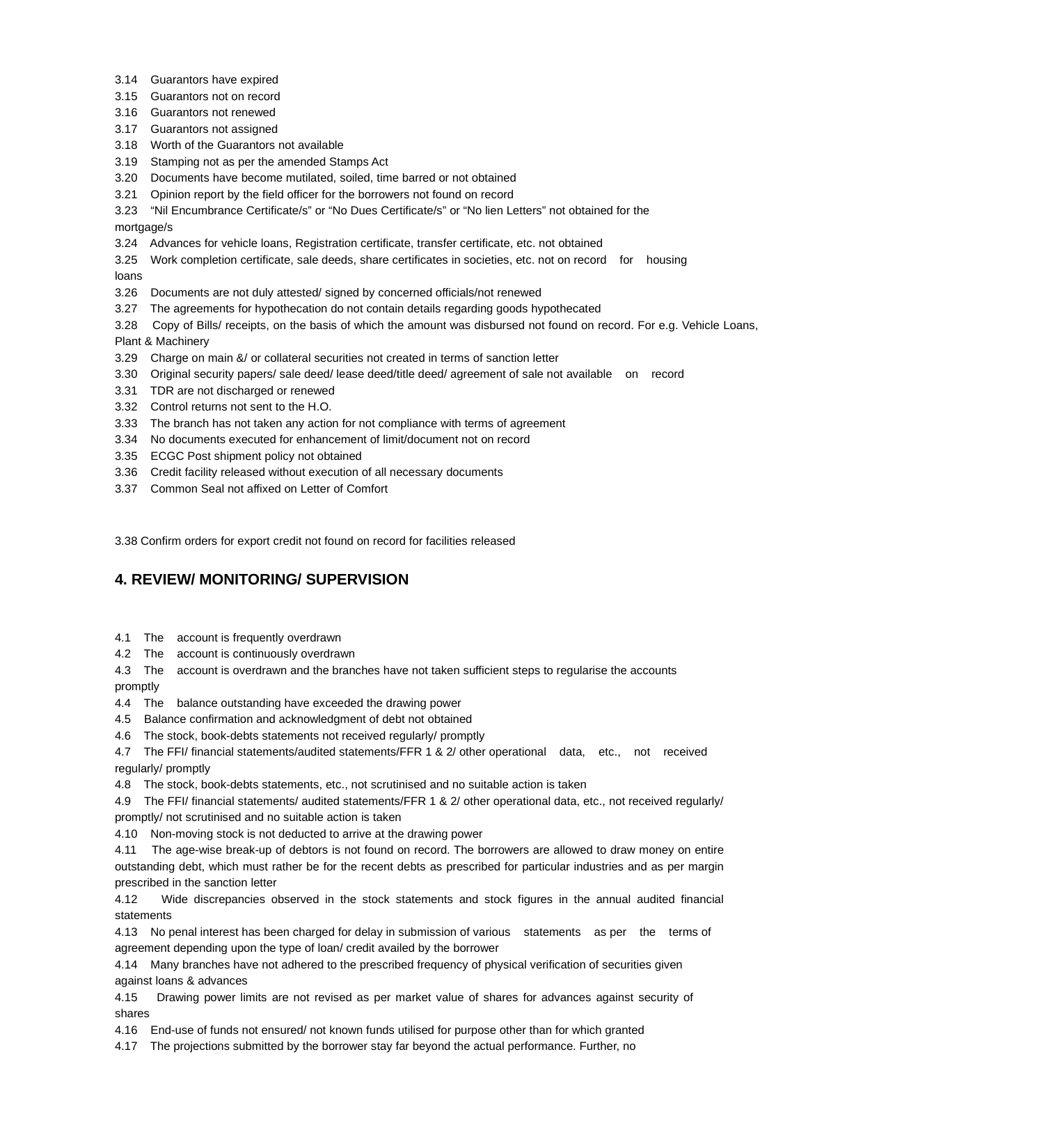

3.14    Guarantors have expired
3.15    Guarantors not on record
3.16    Guarantors not renewed
3.17    Guarantors not assigned
3.18    Worth of the Guarantors not available
3.19    Stamping not as per the amended Stamps Act
3.20    Documents have become mutilated, soiled, time barred or not obtained
3.21    Opinion report by the field officer for the borrowers not found on record
3.23    “Nil Encumbrance Certificate/s” or “No Dues Certificate/s” or “No lien Letters” not obtained for the mortgage/s
3.24    Advances for vehicle loans, Registration certificate, transfer certificate, etc. not obtained
3.25    Work completion certificate, sale deeds, share certificates in societies, etc. not on record    for    housing
loans
3.26    Documents are not duly attested/ signed by concerned officials/not renewed
3.27    The agreements for hypothecation do not contain details regarding goods hypothecated
3.28    Copy of Bills/ receipts, on the basis of which the amount was disbursed not found on record. For e.g. Vehicle Loans, Plant & Machinery
3.29    Charge on main &/ or collateral securities not created in terms of sanction letter
3.30    Original security papers/ sale deed/ lease deed/title deed/ agreement of sale not available    on    record
3.31    TDR are not discharged or renewed
3.32    Control returns not sent to the H.O.
3.33    The branch has not taken any action for not compliance with terms of agreement
3.34    No documents executed for enhancement of limit/document not on record
3.35    ECGC Post shipment policy not obtained
3.36    Credit facility released without execution of all necessary documents
3.37    Common Seal not affixed on Letter of Comfort
3.38 Confirm orders for export credit not found on record for facilities released
4. REVIEW/ MONITORING/ SUPERVISION
4.1    The    account is frequently overdrawn
4.2    The    account is continuously overdrawn
4.3    The    account is overdrawn and the branches have not taken sufficient steps to regularise the accounts
promptly
4.4    The    balance outstanding have exceeded the drawing power
4.5    Balance confirmation and acknowledgment of debt not obtained
4.6    The stock, book-debts statements not received regularly/ promptly
4.7    The FFI/ financial statements/audited statements/FFR 1 & 2/ other operational    data,    etc.,    not    received
regularly/ promptly
4.8    The stock, book-debts statements, etc., not scrutinised and no suitable action is taken
4.9    The FFI/ financial statements/ audited statements/FFR 1 & 2/ other operational data, etc., not received regularly/ promptly/ not scrutinised and no suitable action is taken
4.10    Non-moving stock is not deducted to arrive at the drawing power
4.11    The age-wise break-up of debtors is not found on record. The borrowers are allowed to draw money on entire outstanding debt, which must rather be for the recent debts as prescribed for particular industries and as per margin prescribed in the sanction letter
4.12    Wide discrepancies observed in the stock statements and stock figures in the annual audited financial statements
4.13    No penal interest has been charged for delay in submission of various    statements    as per    the    terms of
agreement depending upon the type of loan/ credit availed by the borrower
4.14    Many branches have not adhered to the prescribed frequency of physical verification of securities given against loans & advances
4.15    Drawing power limits are not revised as per market value of shares for advances against security of shares
4.16    End-use of funds not ensured/ not known funds utilised for purpose other than for which granted
4.17    The projections submitted by the borrower stay far beyond the actual performance. Further, no